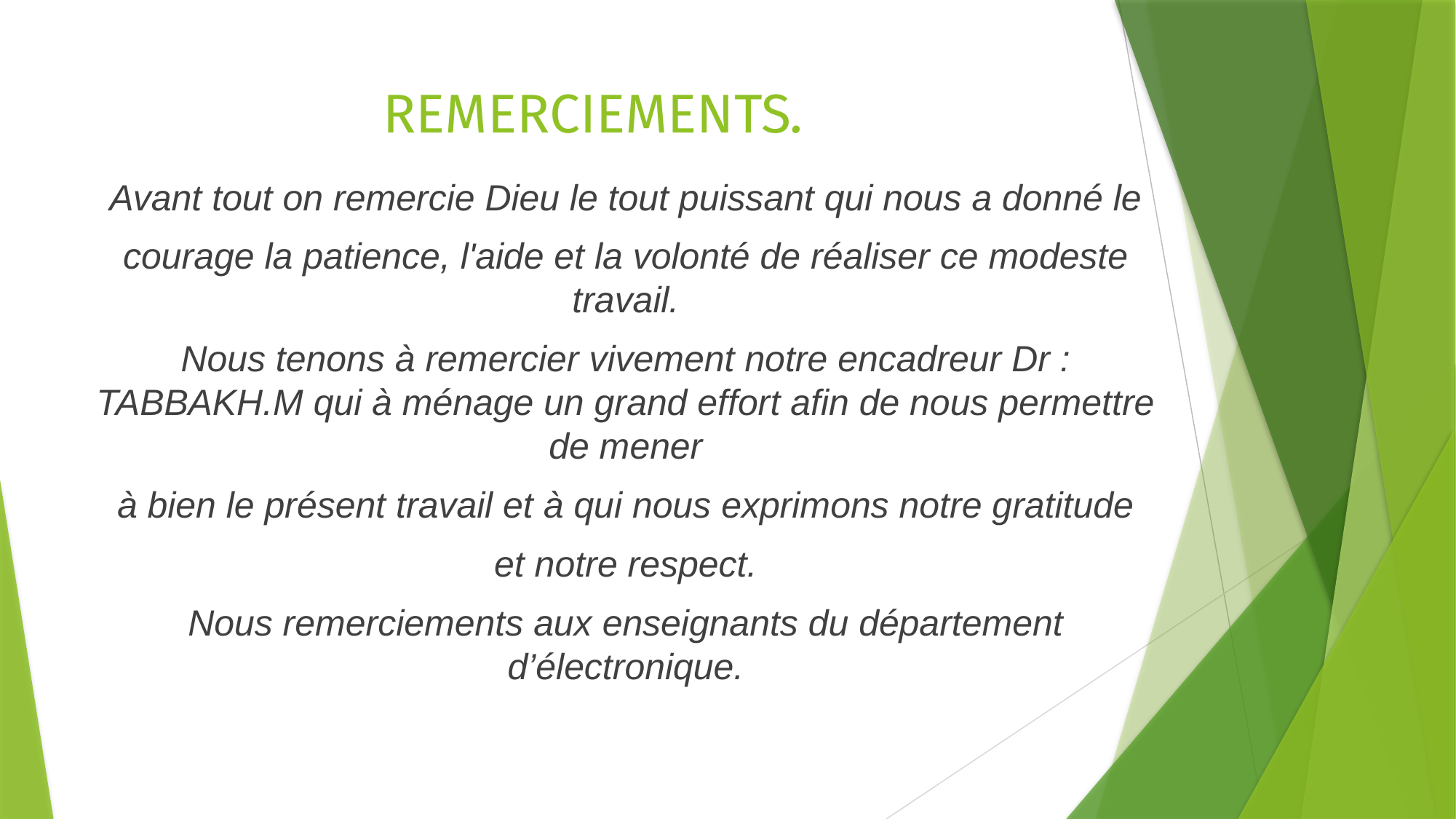

# REMERCIEMENTS.
Avant tout on remercie Dieu le tout puissant qui nous a donné le
courage la patience, l'aide et la volonté de réaliser ce modeste travail.
Nous tenons à remercier vivement notre encadreur Dr : TABBAKH.M qui à ménage un grand effort afin de nous permettre de mener
à bien le présent travail et à qui nous exprimons notre gratitude
et notre respect.
Nous remerciements aux enseignants du département d’électronique.